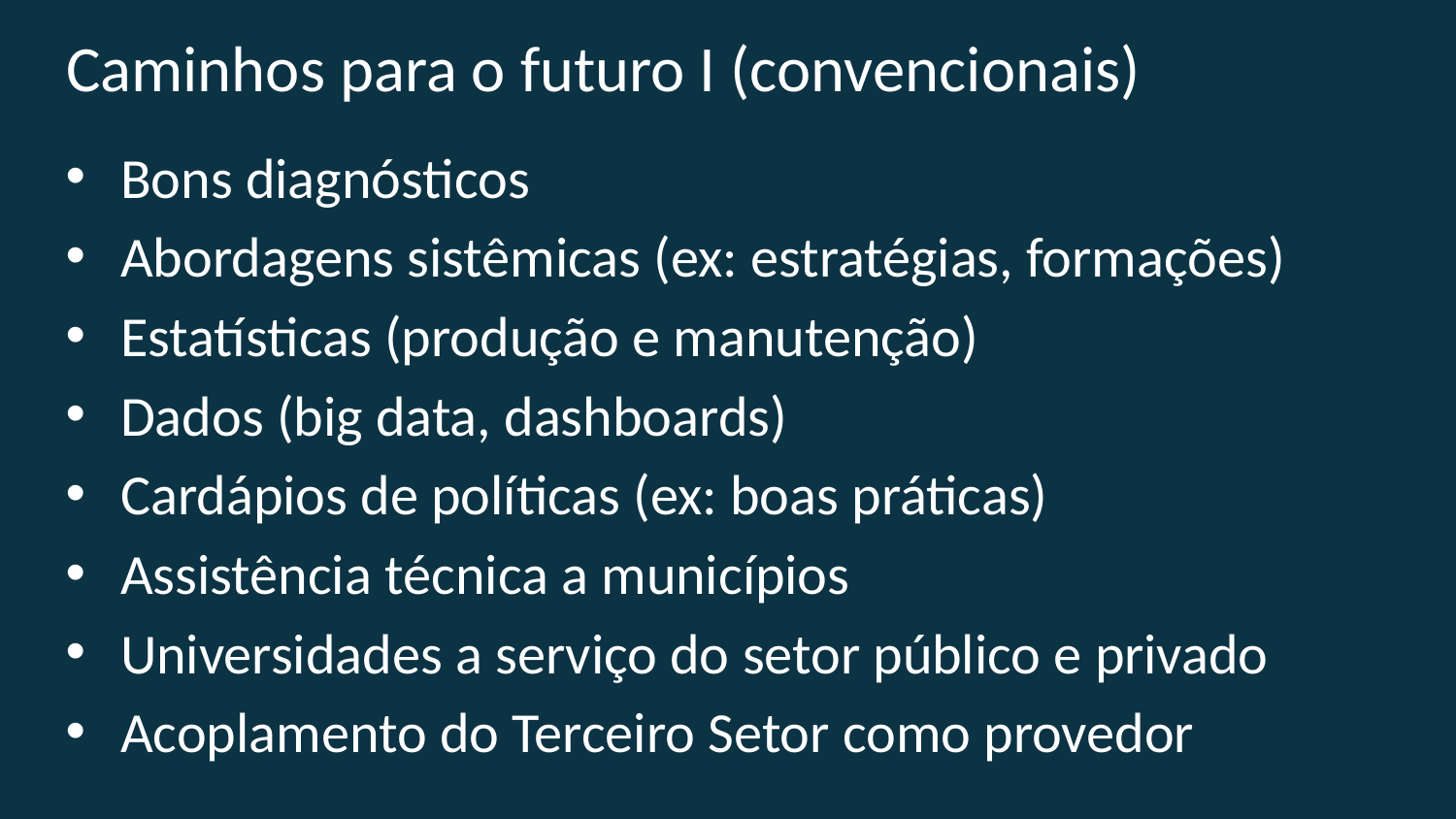

Caminhos para o futuro I (convencionais)
Bons diagnósticos
Abordagens sistêmicas (ex: estratégias, formações)
Estatísticas (produção e manutenção)
Dados (big data, dashboards)
Cardápios de políticas (ex: boas práticas)
Assistência técnica a municípios
Universidades a serviço do setor público e privado
Acoplamento do Terceiro Setor como provedor